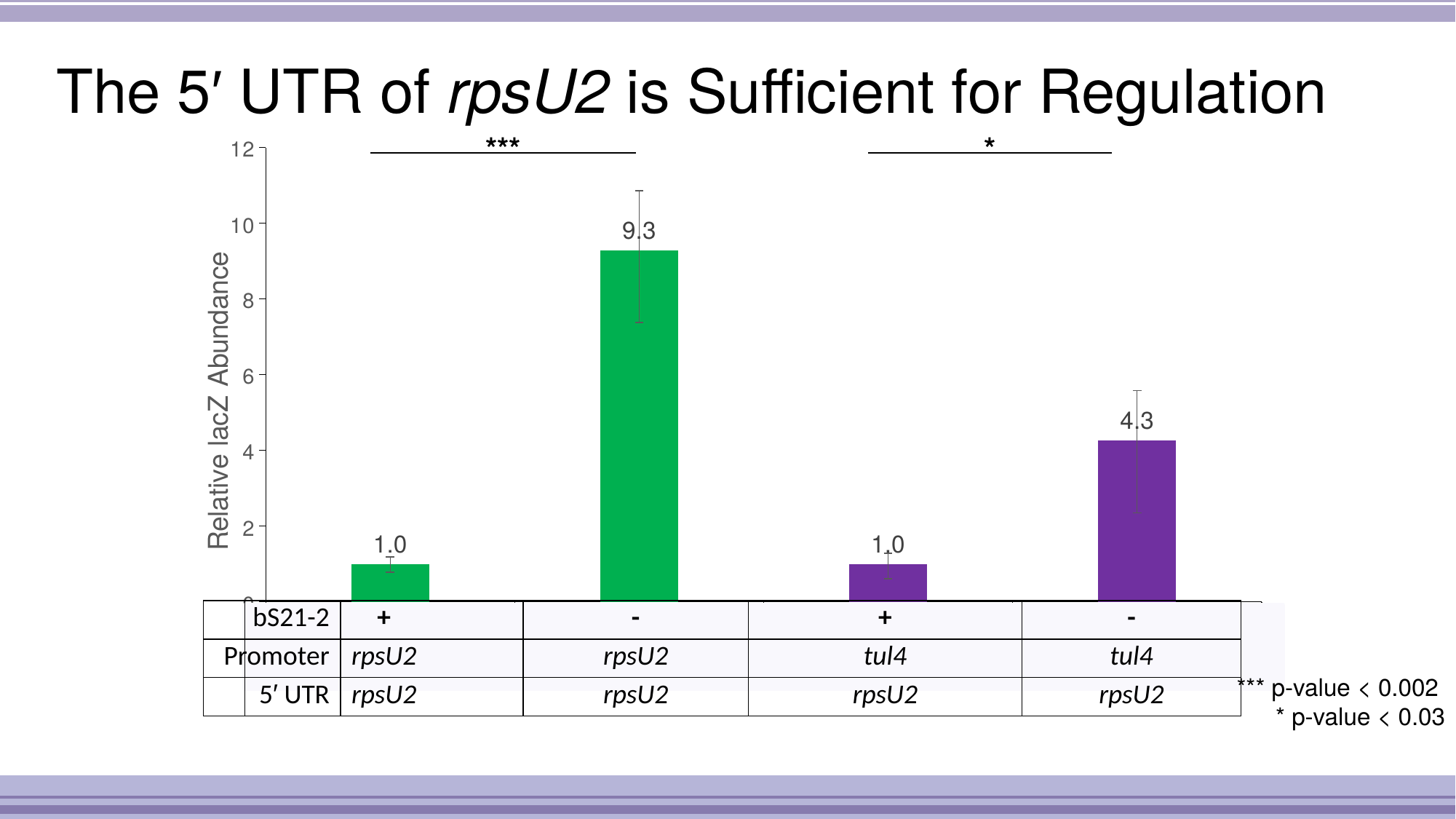

# The 5′ UTR of rpsU2 is Sufficient for Regulation

### Chart

| Category |  |
|---|---|
| rpsU2 | 1.0 |
| rpsU2 | 9.275094002880092 |
| tul4 | 1.0 |
| tul4 | 4.262599553388498 |
***
*
| bS21-2 |
| --- |
| Promoter |
| 5′ UTR |
| + | - | + | - |
| --- | --- | --- | --- |
| rpsU2 | rpsU2 | tul4 | tul4 |
| rpsU2 | rpsU2 | rpsU2 | rpsU2 |

*** p-value < 0.002
* p-value < 0.03